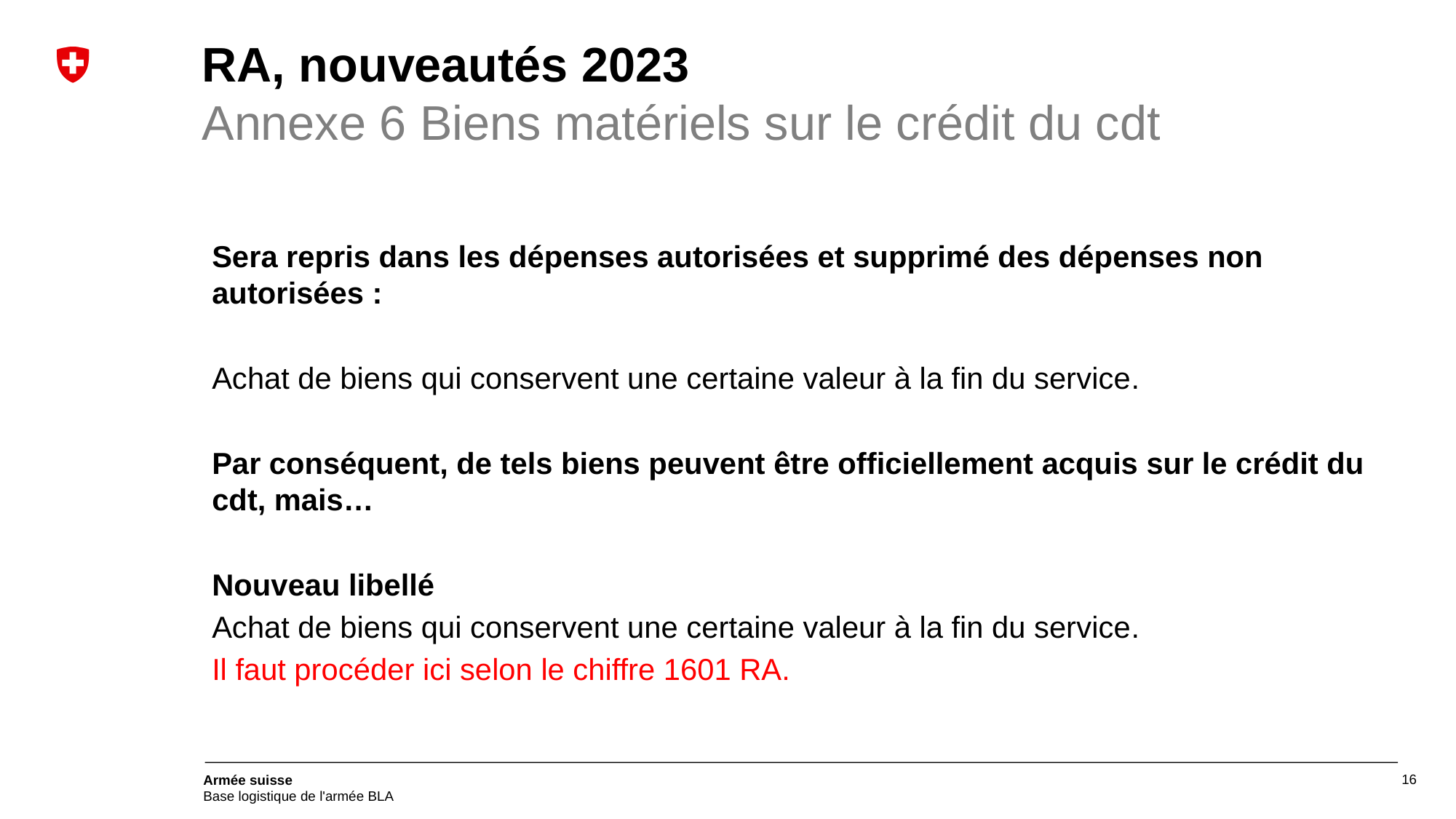

# RA, nouveautés 2023 Annexe 6 Biens matériels sur le crédit du cdt
Sera repris dans les dépenses autorisées et supprimé des dépenses non autorisées :

Achat de biens qui conservent une certaine valeur à la fin du service.

Par conséquent, de tels biens peuvent être officiellement acquis sur le crédit du cdt, mais…

Nouveau libellé
Achat de biens qui conservent une certaine valeur à la fin du service.
Il faut procéder ici selon le chiffre 1601 RA.